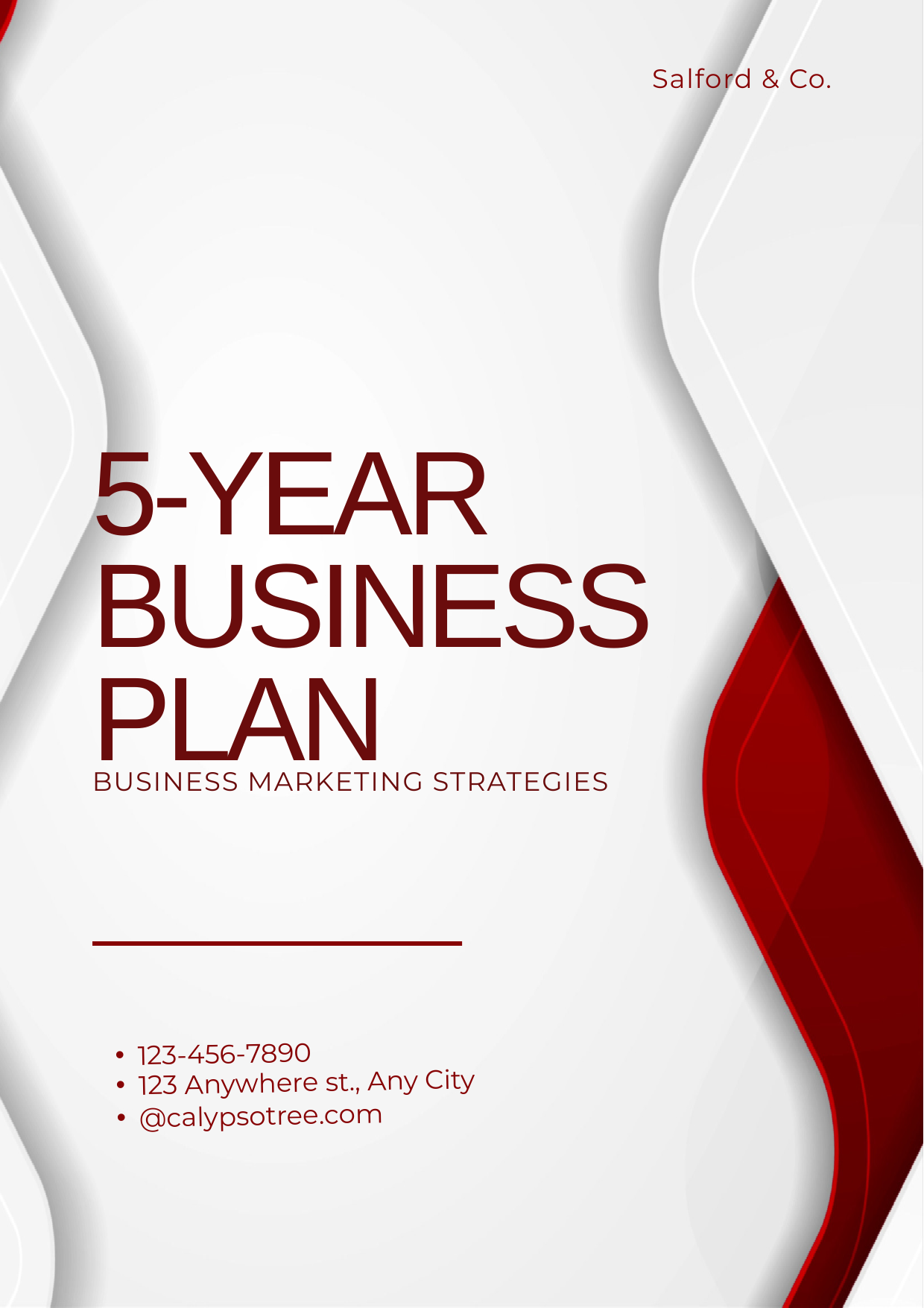

Salford & Co.

5-YEAR BUSINESS PLAN
BUSINESS MARKETING STRATEGIES

123-456-7890
123 Anywhere st., Any City
@calypsotree.com